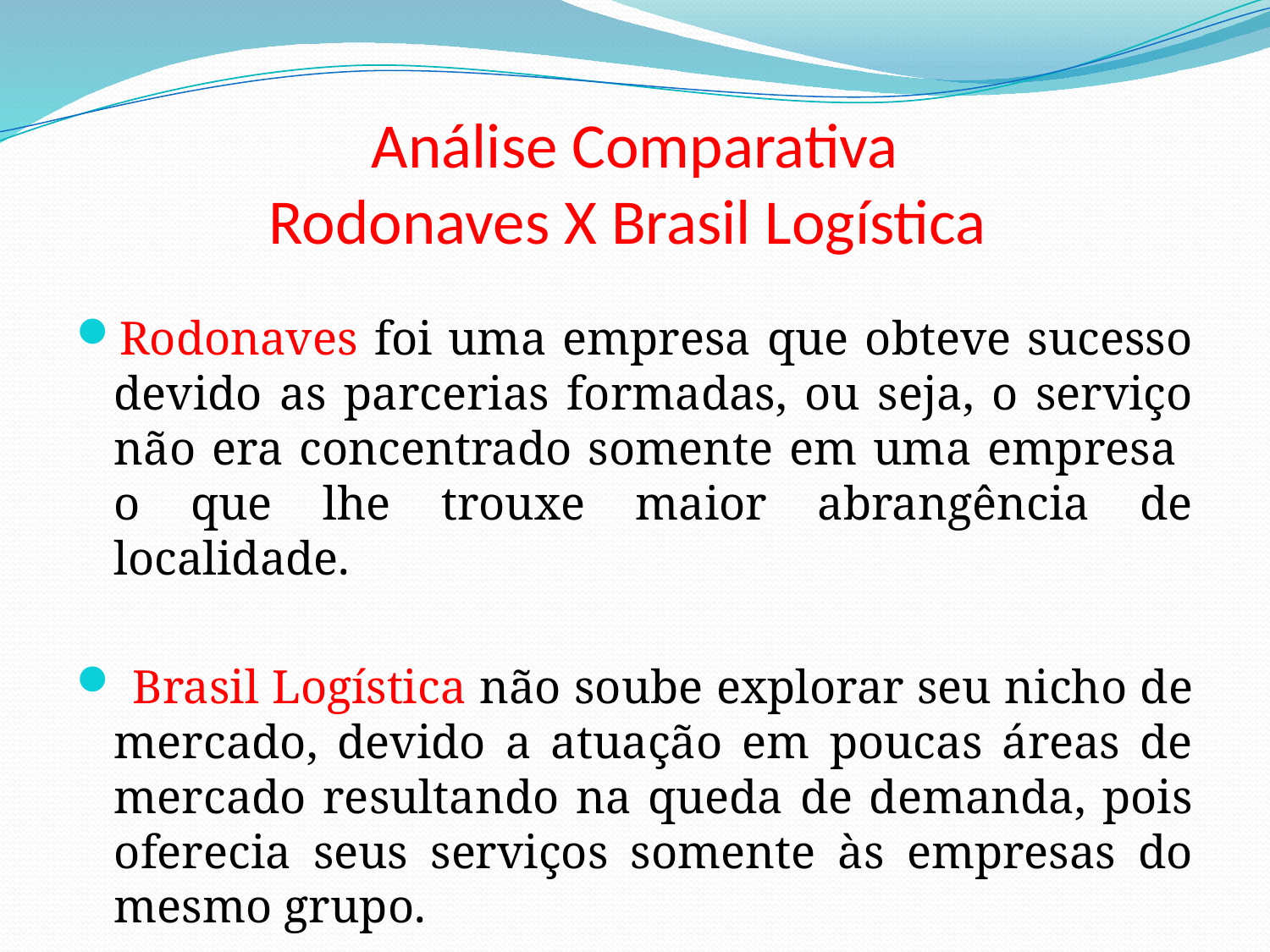

# Análise Comparativa Rodonaves X Brasil Logística
Rodonaves foi uma empresa que obteve sucesso devido as parcerias formadas, ou seja, o serviço não era concentrado somente em uma empresa  o que lhe trouxe maior abrangência de localidade.

 Brasil Logística não soube explorar seu nicho de mercado, devido a atuação em poucas áreas de mercado resultando na queda de demanda, pois oferecia seus serviços somente às empresas do mesmo grupo.